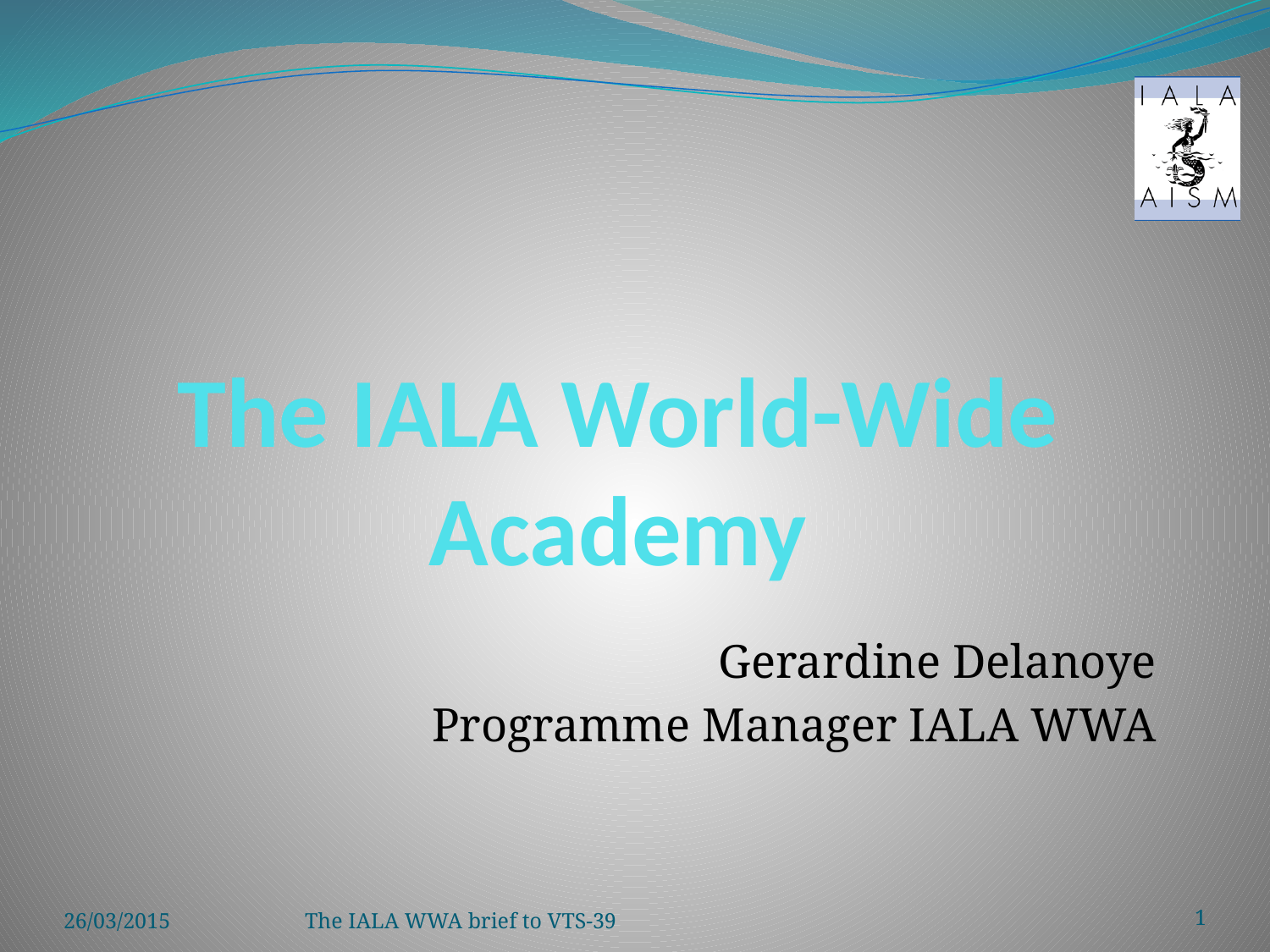

# The IALA World-Wide Academy
Gerardine Delanoye
Programme Manager IALA WWA
26/03/2015
The IALA WWA brief to VTS-39
1